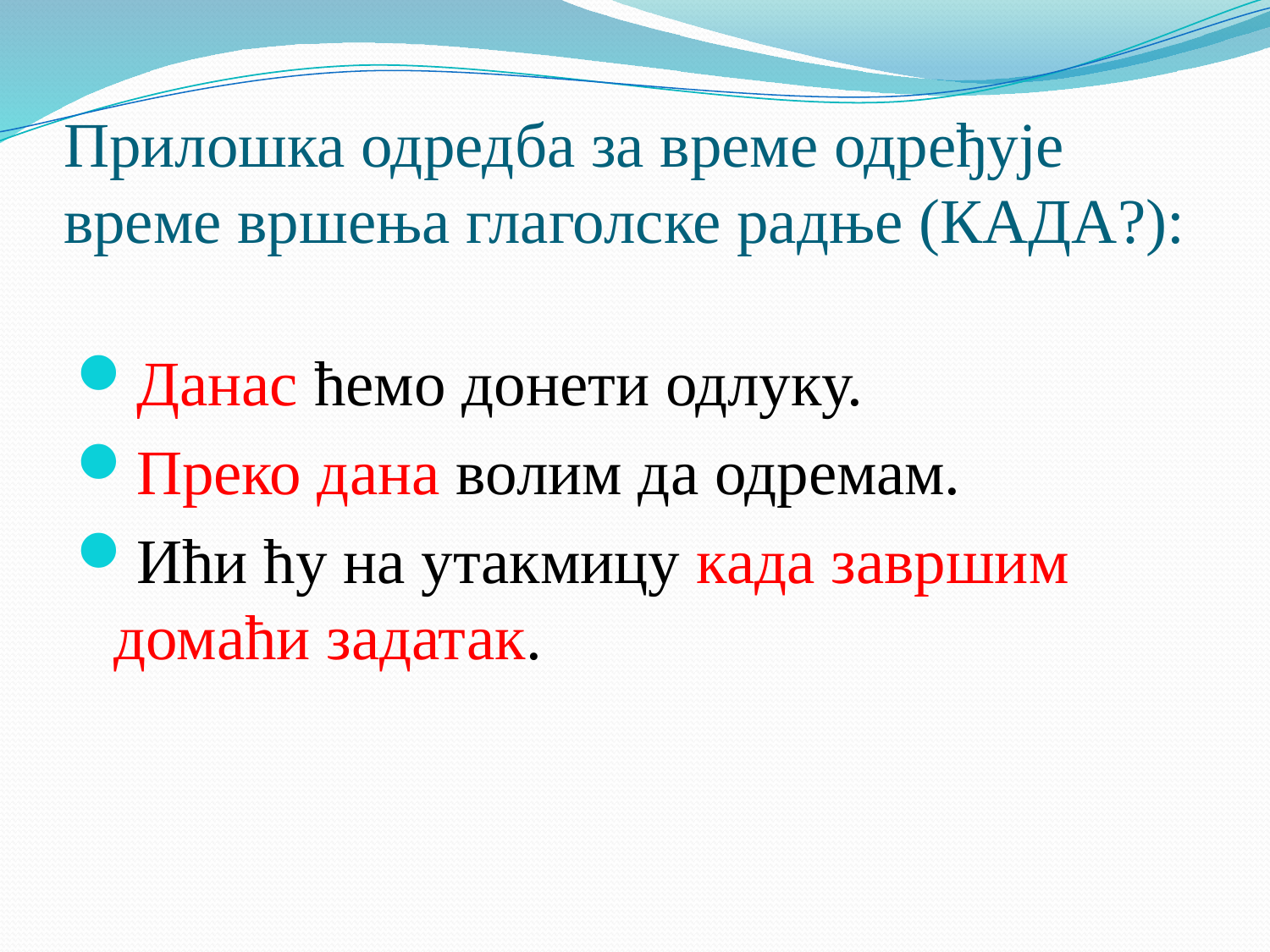

# Прилошка одредба за време одређује време вршења глаголске радње (КАДА?):

Данас ћемо донети одлуку.
Преко дана волим да одремам.
Ићи ћу на утакмицу када завршим домаћи задатак.